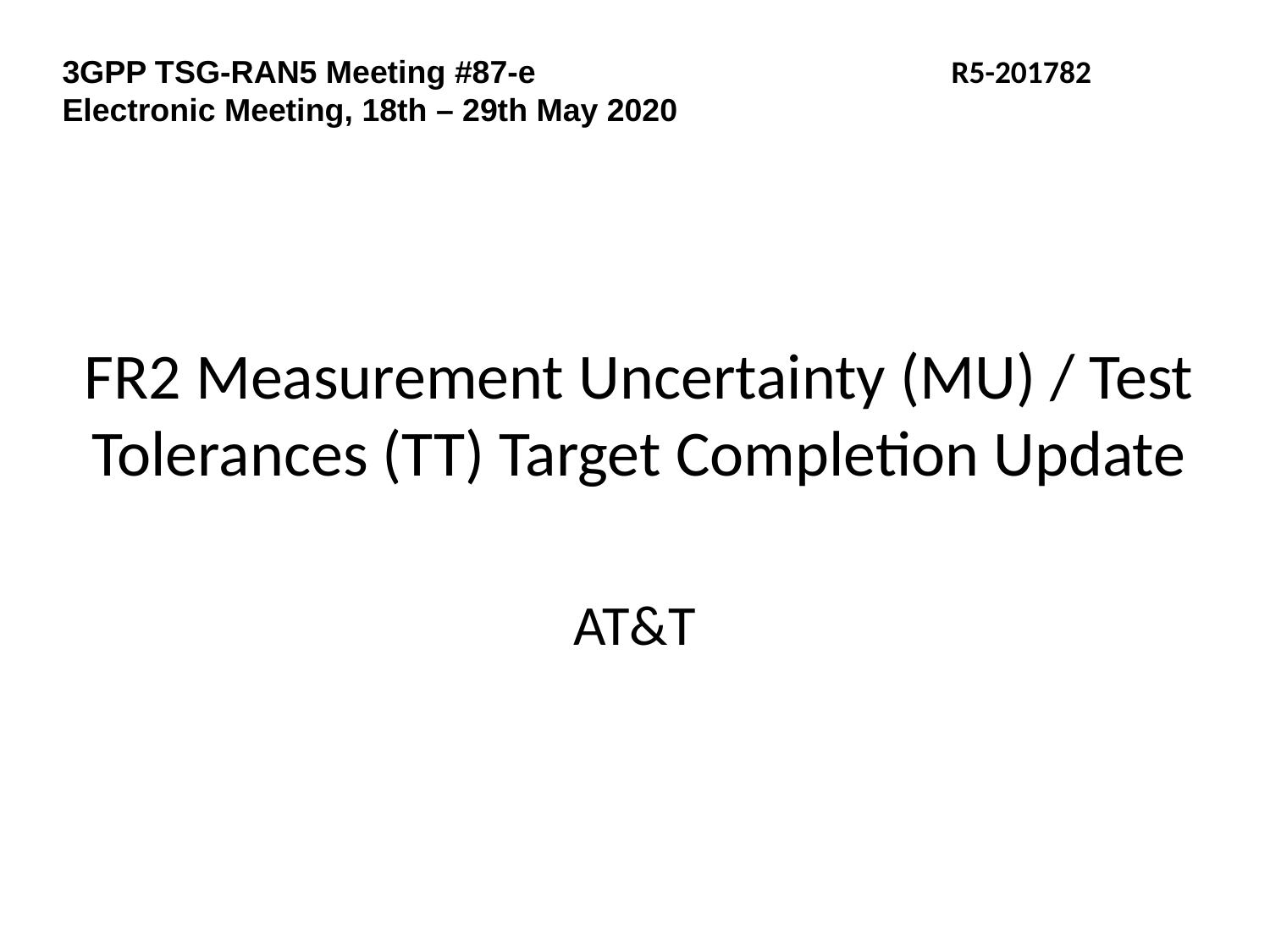

3GPP TSG-RAN5 Meeting #87-e			R5-201782
Electronic Meeting, 18th – 29th May 2020
# FR2 Measurement Uncertainty (MU) / Test Tolerances (TT) Target Completion Update
AT&T